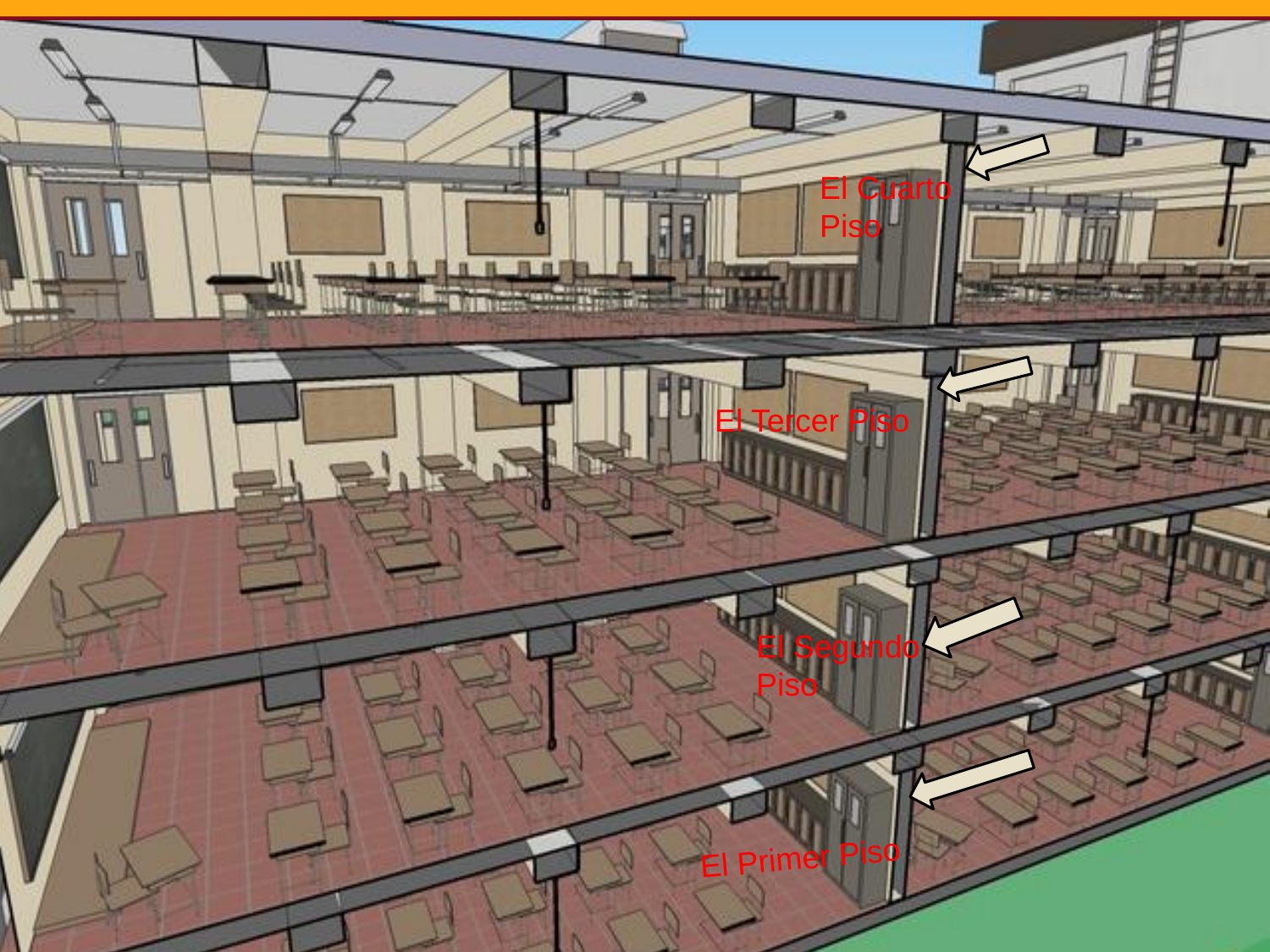

El Cuarto Piso

El Tercer Piso

El Segundo Piso

El Primer Piso